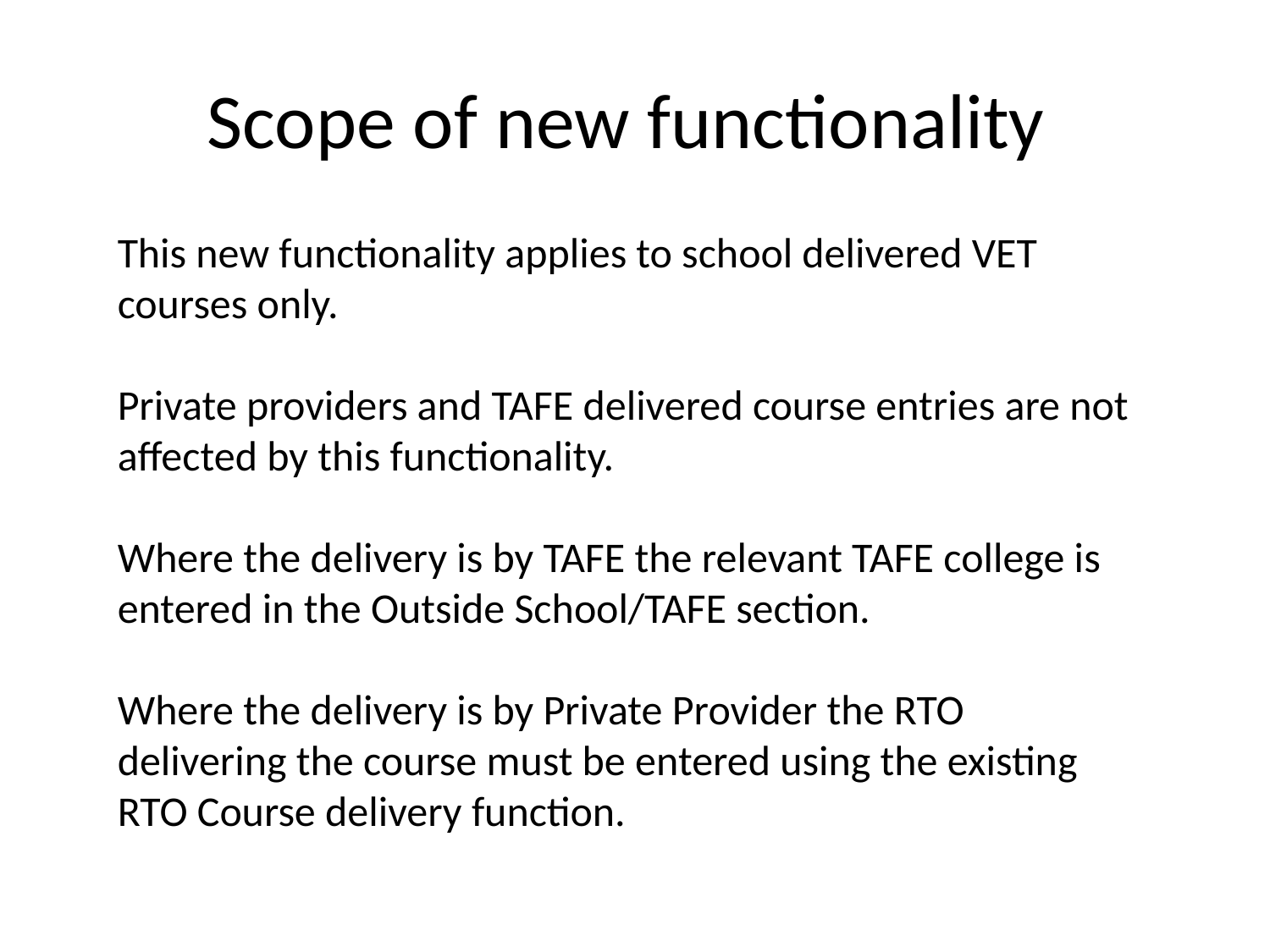

# Scope of new functionality
This new functionality applies to school delivered VET courses only.

Private providers and TAFE delivered course entries are not affected by this functionality.

Where the delivery is by TAFE the relevant TAFE college is entered in the Outside School/TAFE section.

Where the delivery is by Private Provider the RTO delivering the course must be entered using the existing RTO Course delivery function.